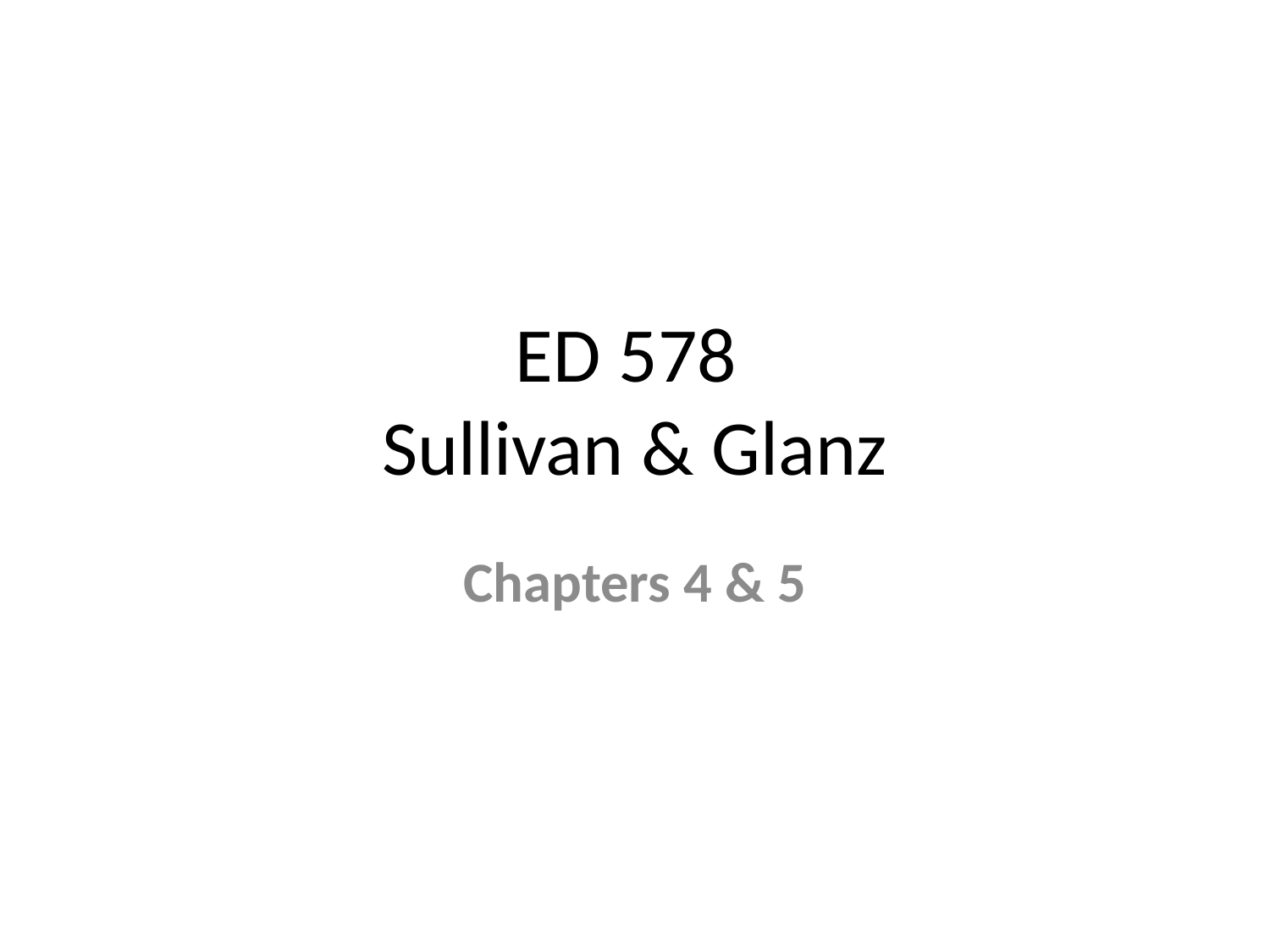

# ED 578 Sullivan & Glanz
Chapters 4 & 5